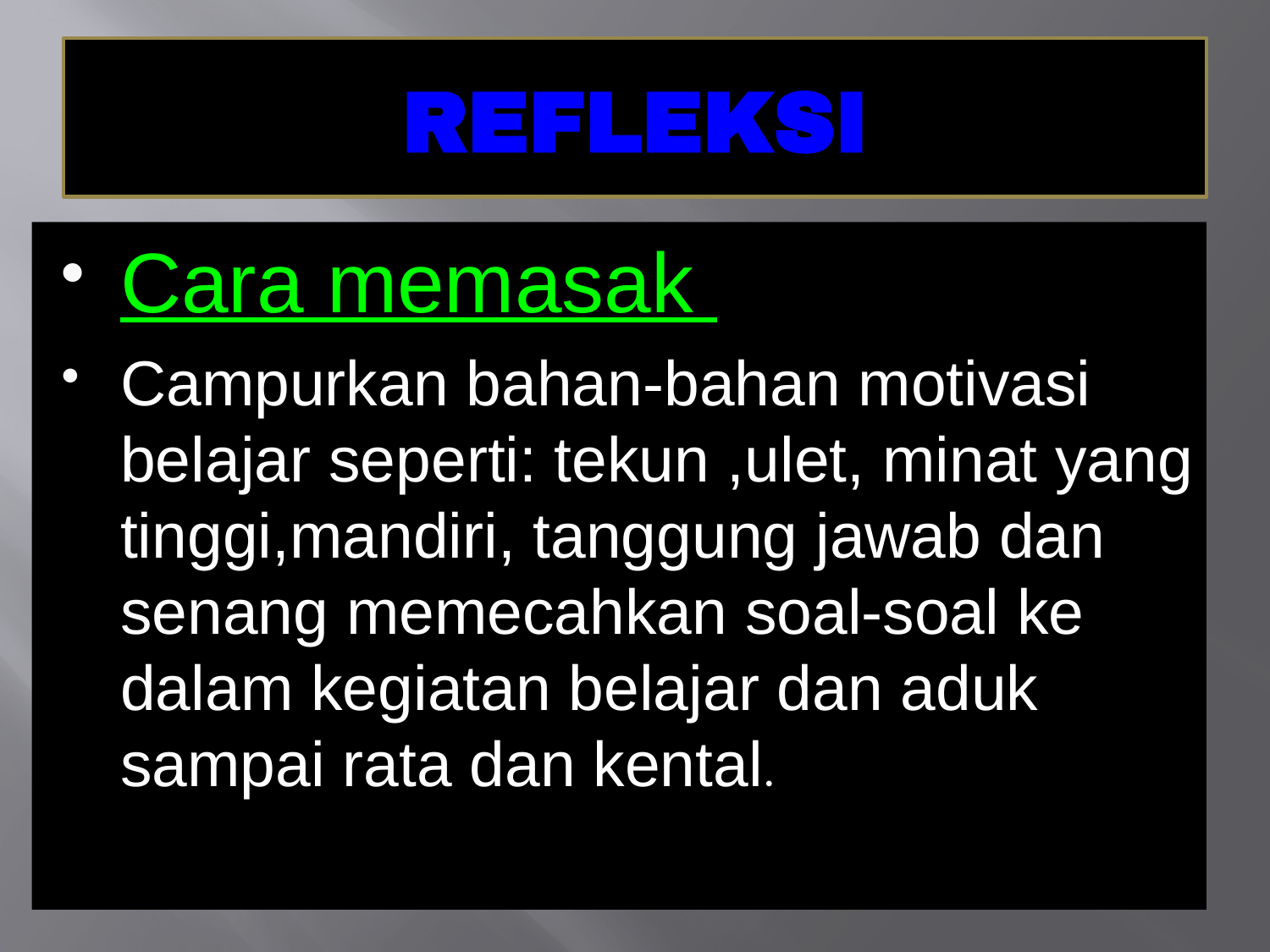

# REFLEKSI
Cara memasak
Campurkan bahan-bahan motivasi belajar seperti: tekun ,ulet, minat yang tinggi,mandiri, tanggung jawab dan senang memecahkan soal-soal ke dalam kegiatan belajar dan aduk sampai rata dan kental.